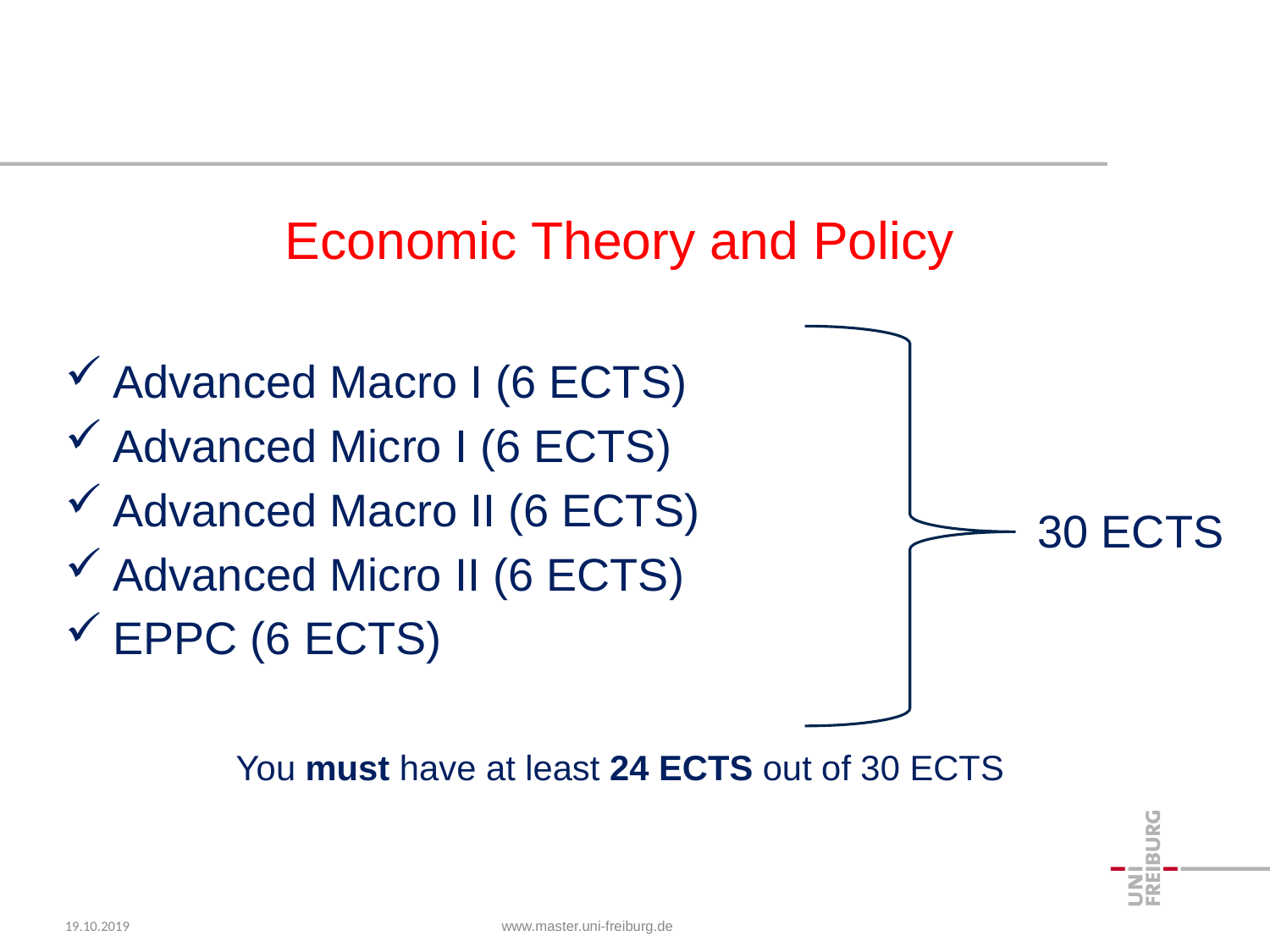

Economic Theory and Policy

Advanced Macro I (6 ECTS)
Advanced Micro I (6 ECTS)
Advanced Macro II (6 ECTS)
Advanced Micro II (6 ECTS)
EPPC (6 ECTS)

You must have at least 24 ECTS out of 30 ECTS

30 ECTS
19.10.2019
www.master.uni-freiburg.de
34